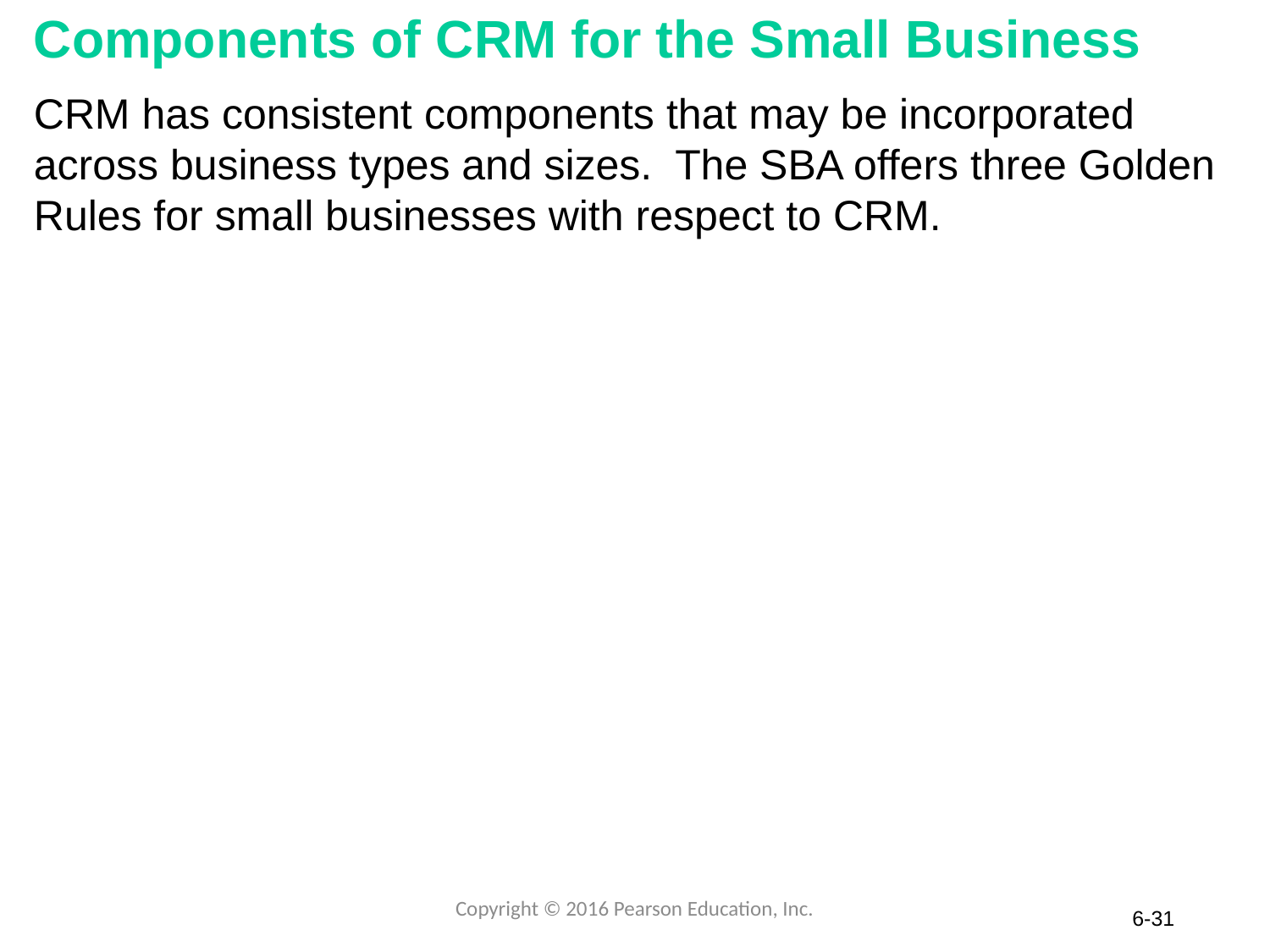

# Components of CRM for the Small Business
CRM has consistent components that may be incorporated across business types and sizes.  The SBA offers three Golden Rules for small businesses with respect to CRM.

Copyright © 2016 Pearson Education, Inc.